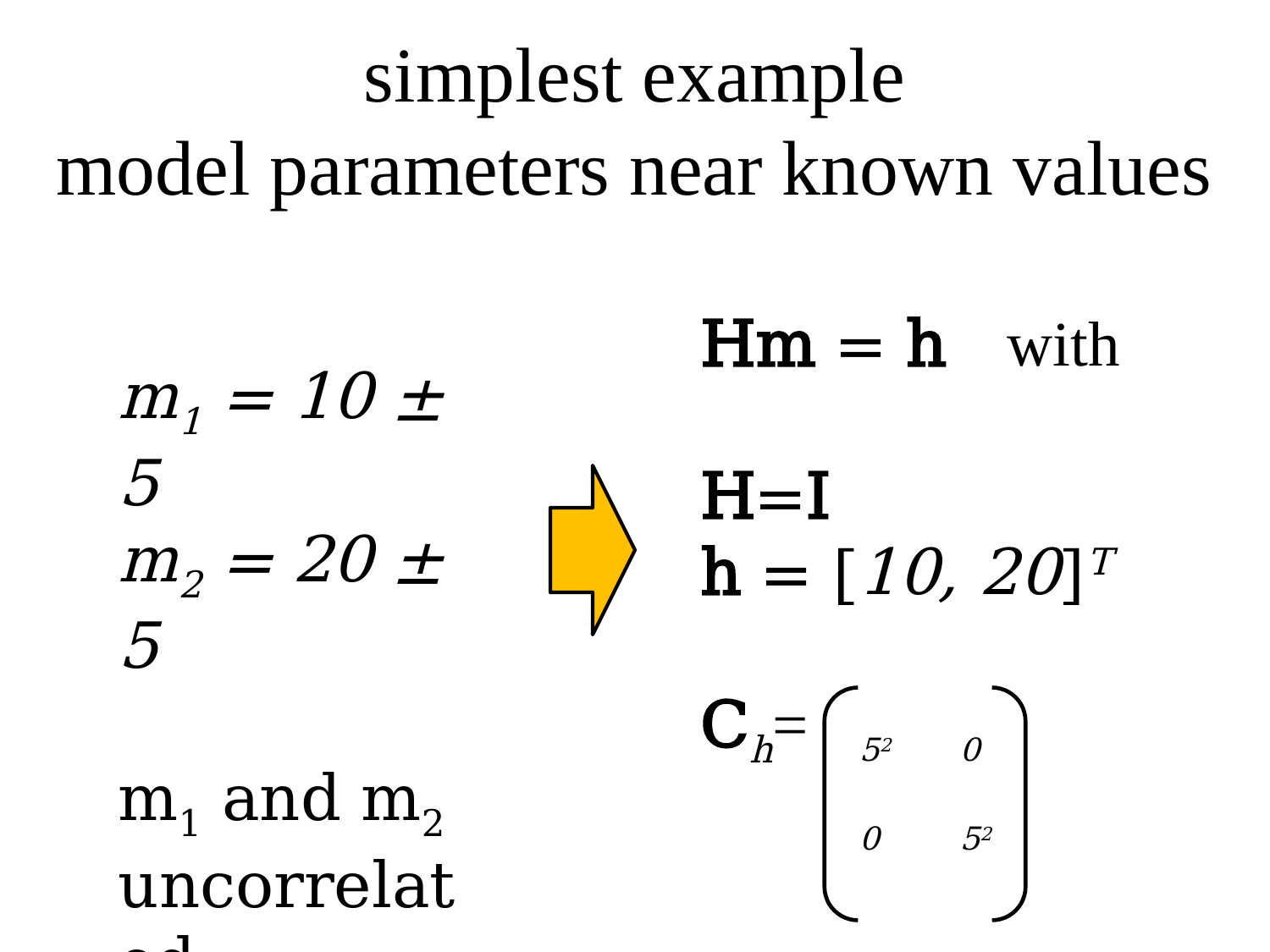

# simplest example model parameters near known values
Hm = h   with

H=I
h = [10, 20]T

Ch=
m1 = 10 ± 5
m2 = 20 ± 5

m1 and m2 uncorrelated

| 52 | 0 |
| --- | --- |
| 0 | 52 |